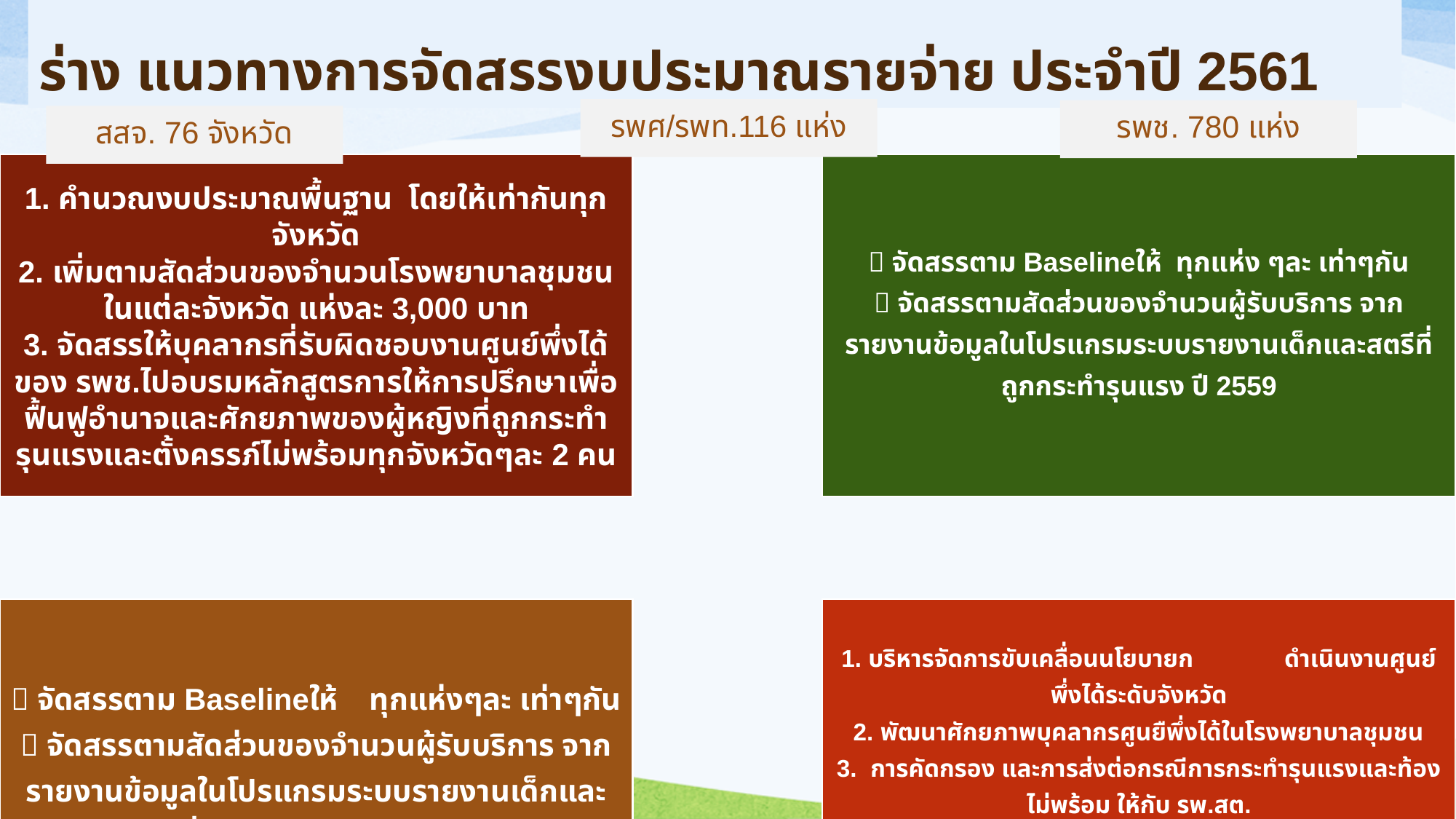

# ร่าง แนวทางการจัดสรรงบประมาณรายจ่าย ประจำปี 2561
รพศ/รพท.116 แห่ง
รพช. 780 แห่ง
สสจ. 76 จังหวัด
1. คำนวณงบประมาณพื้นฐาน  โดยให้เท่ากันทุกจังหวัด
♦ จัดสรรตาม Baselineให้  ทุกแห่ง ๆละ เท่าๆกัน
♦ จัดสรรตาม Baselineให้    ทุกแห่งๆละ เท่าๆกัน
3.  การคัดกรอง และการส่งต่อกรณีการกระทำรุนแรงและท้องไม่พร้อม ให้กับ รพ.สต.